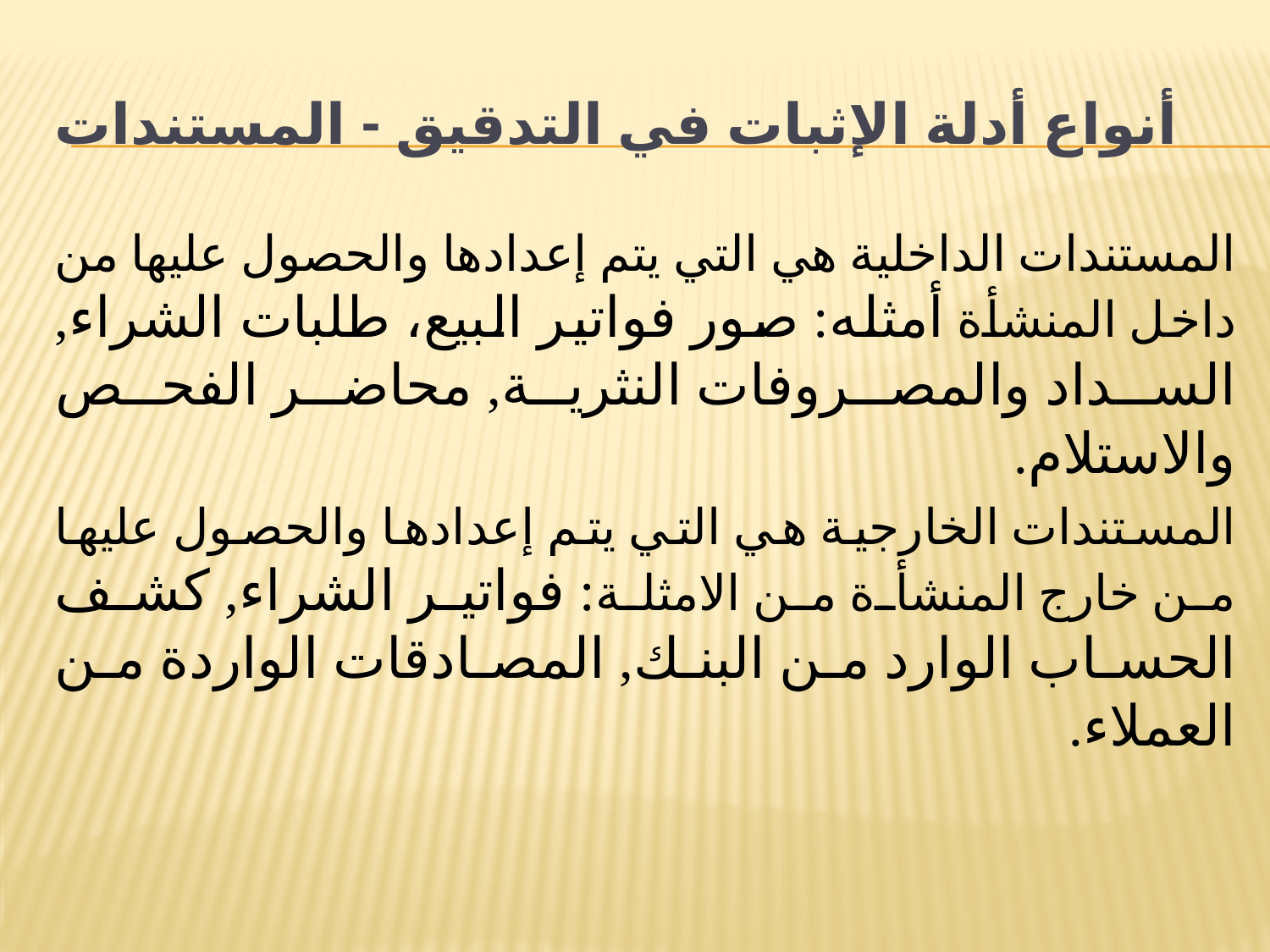

# أنواع أدلة الإثبات في التدقيق - المستندات
المستندات الداخلية هي التي يتم إعدادها والحصول عليها من داخل المنشأة أمثله: صور فواتير البيع، طلبات الشراء, السداد والمصروفات النثرية, محاضر الفحص والاستلام.
المستندات الخارجية هي التي يتم إعدادها والحصول عليها من خارج المنشأة من الامثلة: فواتير الشراء, كشف الحساب الوارد من البنك, المصادقات الواردة من العملاء.